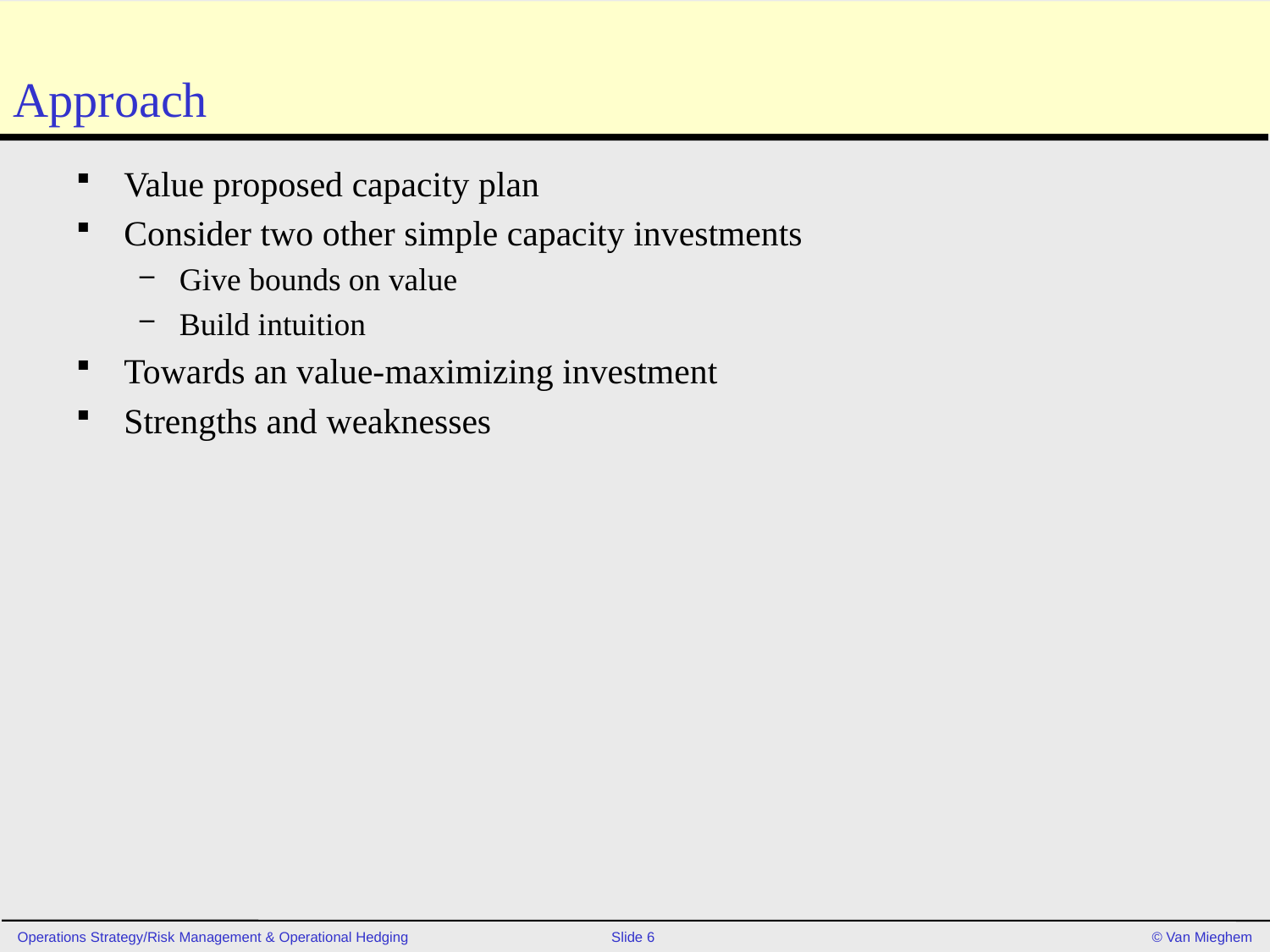

# Approach
Value proposed capacity plan
Consider two other simple capacity investments
Give bounds on value
Build intuition
Towards an value-maximizing investment
Strengths and weaknesses